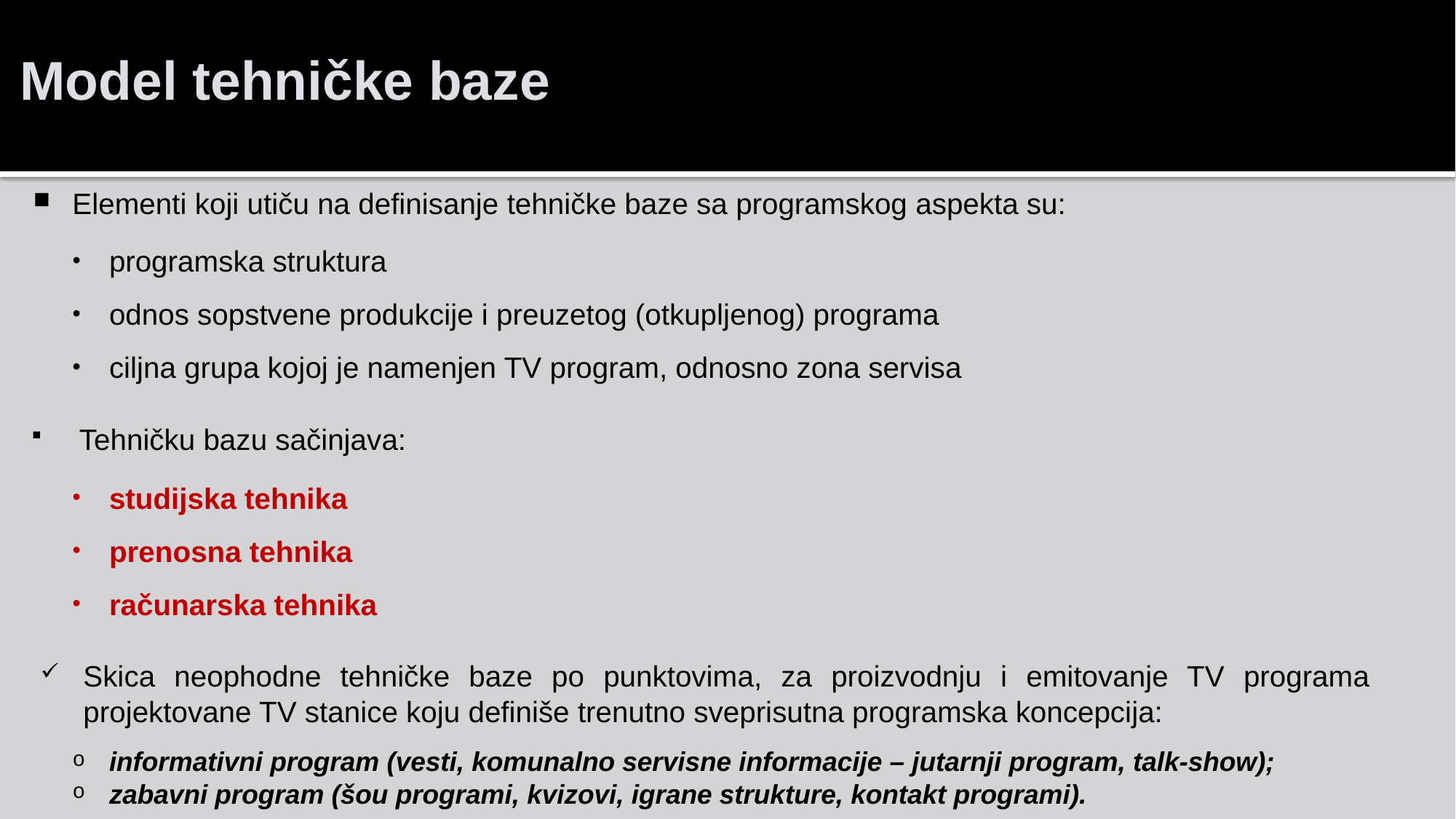

Model tehničke baze

Elementi koji utiču na definisanje tehničke baze sa programskog aspekta su:

programska struktura
odnos sopstvene produkcije i preuzetog (otkupljenog) programa
ciljna grupa kojoj je namenjen TV program, odnosno zona servisa

Tehničku bazu sačinjava:

studijska tehnika
prenosna tehnika
računarska tehnika

Skica neophodne tehničke baze po punktovima, za proizvodnju i emitovanje TV programa projektovane TV stanice koju definiše trenutno sveprisutna programska koncepcija:

informativni program (vesti, komunalno servisne informacije – jutarnji program, talk-show);
zabavni program (šou programi, kvizovi, igrane strukture, kontakt programi).